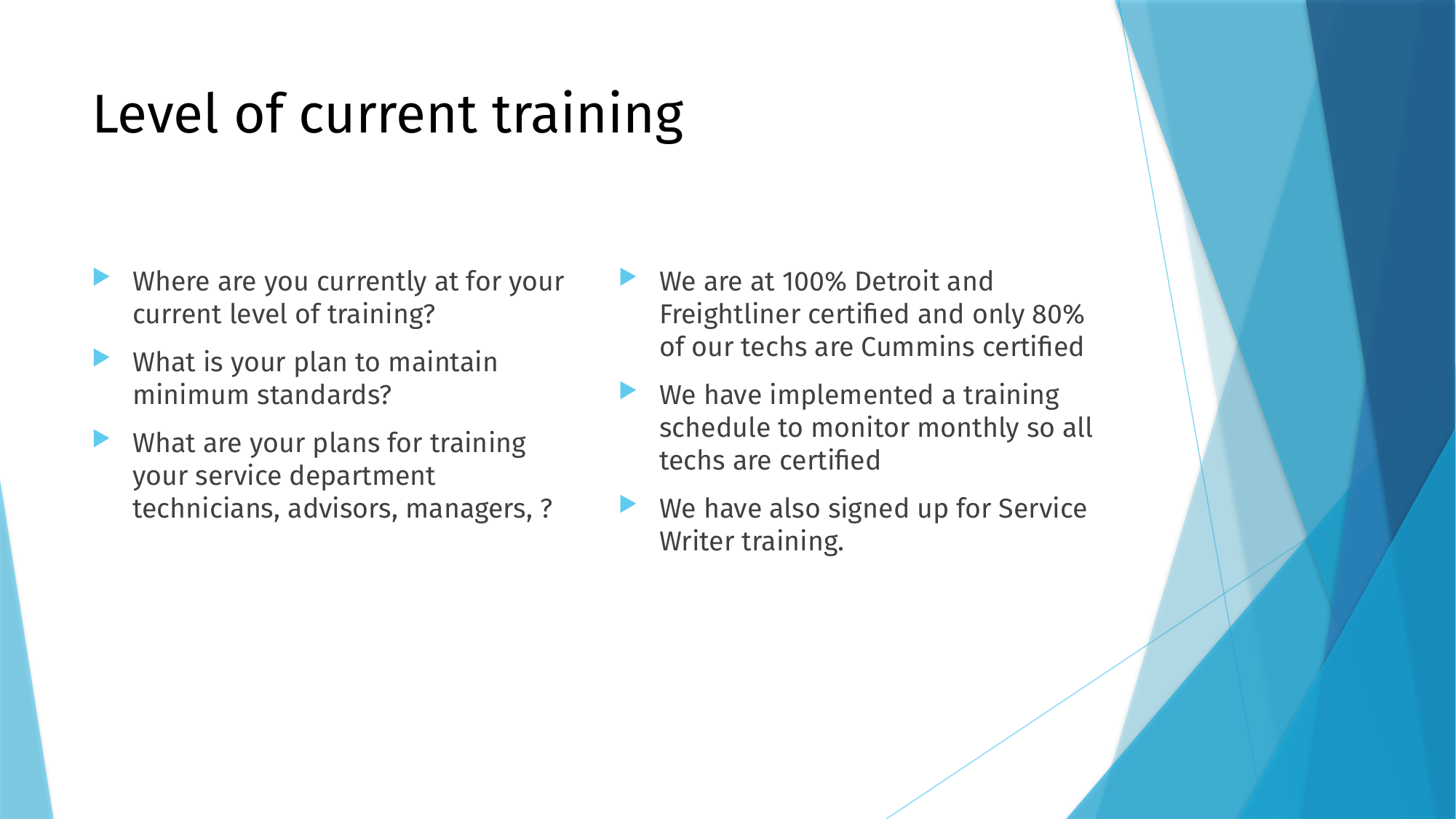

# Level of current training
Where are you currently at for your current level of training?
What is your plan to maintain minimum standards?
What are your plans for training  your service department technicians, advisors, managers, ?

We are at 100% Detroit and Freightliner certified and only 80% of our techs are Cummins certified
We have implemented a training schedule to monitor monthly so all techs are certified
We have also signed up for Service Writer training.